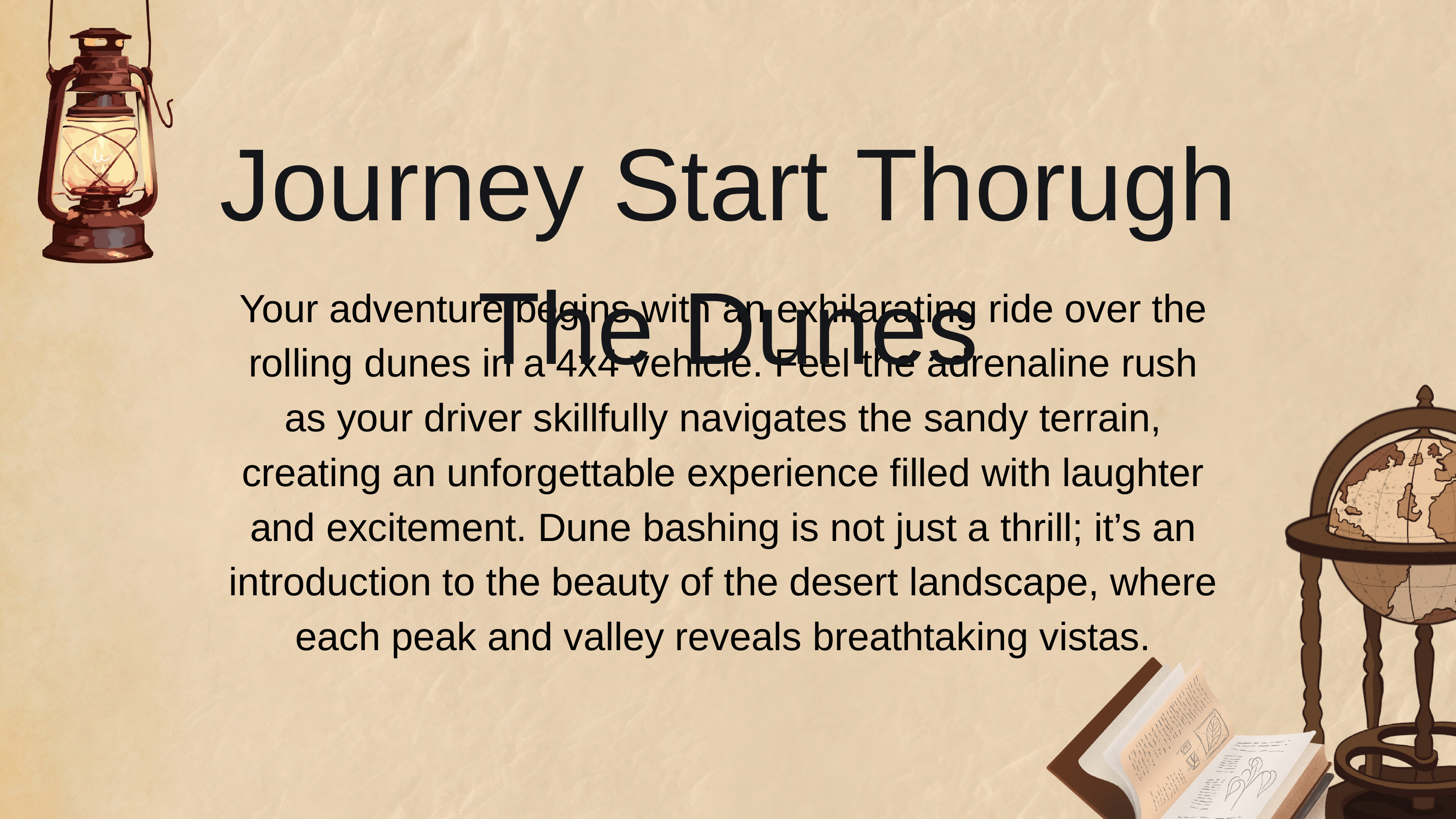

Journey Start Thorugh The Dunes
Your adventure begins with an exhilarating ride over the rolling dunes in a 4x4 vehicle. Feel the adrenaline rush as your driver skillfully navigates the sandy terrain, creating an unforgettable experience filled with laughter and excitement. Dune bashing is not just a thrill; it’s an introduction to the beauty of the desert landscape, where each peak and valley reveals breathtaking vistas.